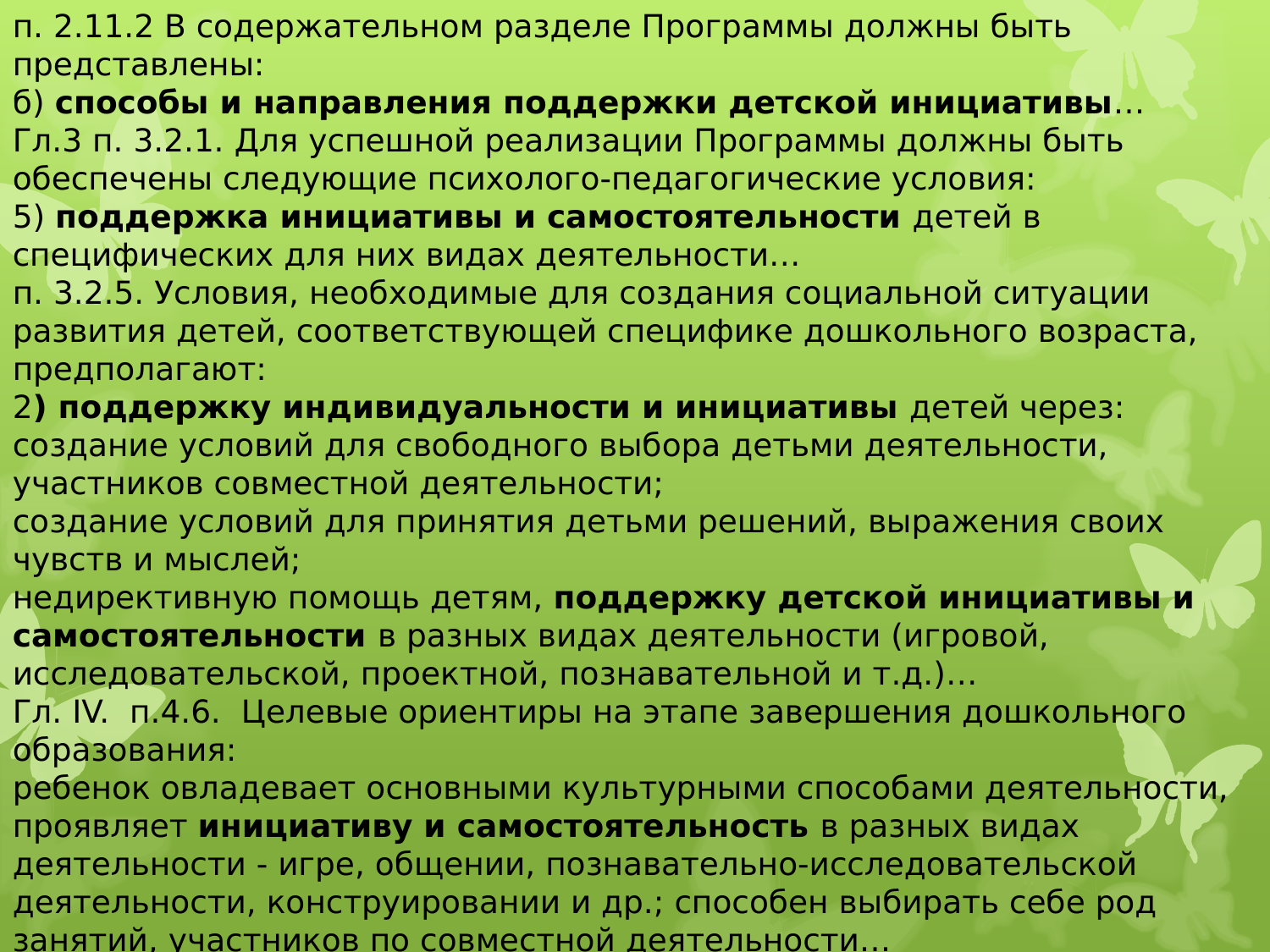

п. 2.11.2 В содержательном разделе Программы должны быть представлены:
б) способы и направления поддержки детской инициативы…
Гл.3 п. 3.2.1. Для успешной реализации Программы должны быть обеспечены следующие психолого-педагогические условия:
5) поддержка инициативы и самостоятельности детей в специфических для них видах деятельности…
п. 3.2.5. Условия, необходимые для создания социальной ситуации развития детей, соответствующей специфике дошкольного возраста, предполагают:
2) поддержку индивидуальности и инициативы детей через:
создание условий для свободного выбора детьми деятельности, участников совместной деятельности;
создание условий для принятия детьми решений, выражения своих чувств и мыслей;
недирективную помощь детям, поддержку детской инициативы и самостоятельности в разных видах деятельности (игровой, исследовательской, проектной, познавательной и т.д.)…
Гл. IV.  п.4.6.  Целевые ориентиры на этапе завершения дошкольного образования:
ребенок овладевает основными культурными способами деятельности, проявляет инициативу и самостоятельность в разных видах деятельности - игре, общении, познавательно-исследовательской деятельности, конструировании и др.; способен выбирать себе род занятий, участников по совместной деятельности…